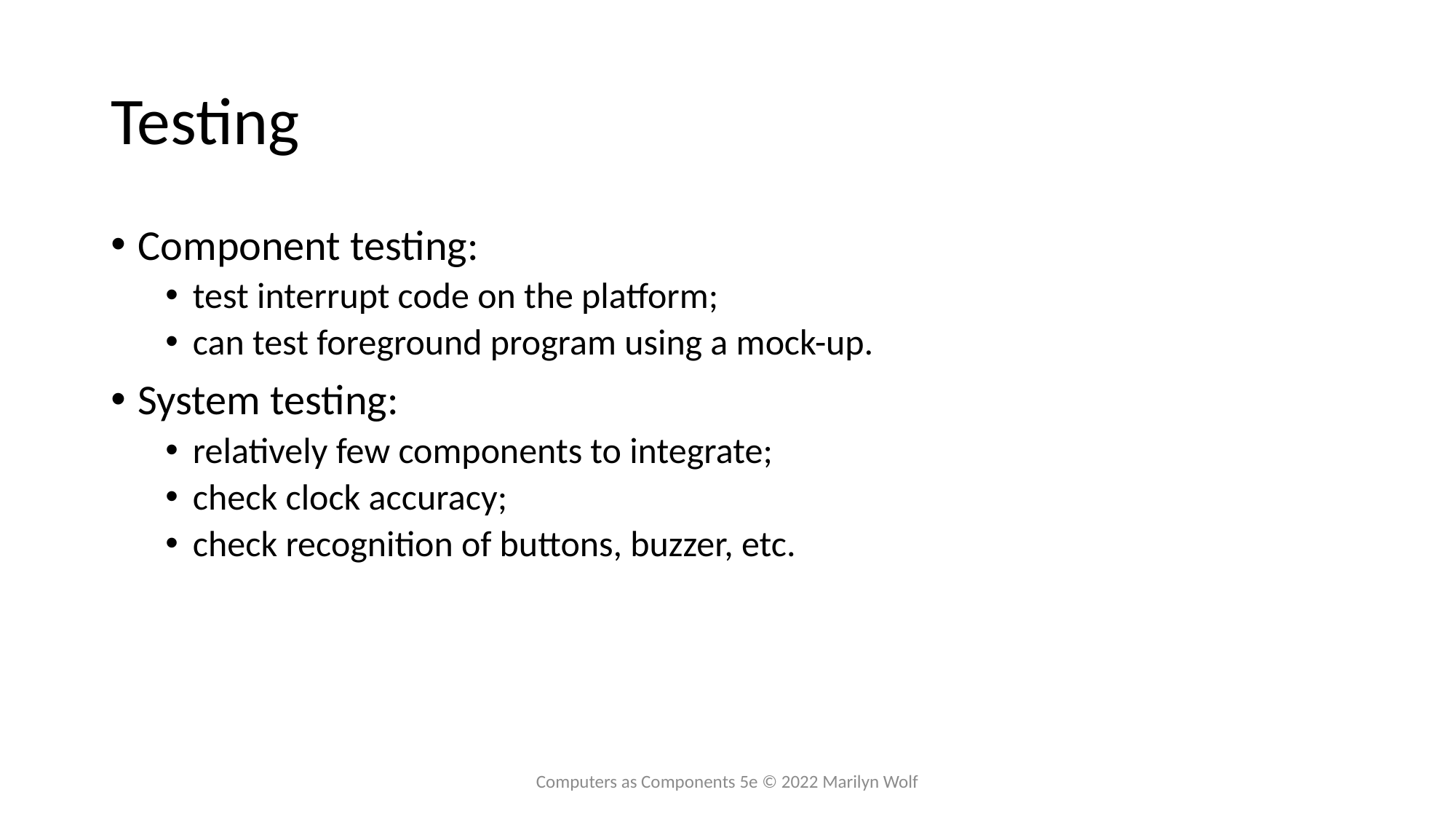

# Testing
Component testing:
test interrupt code on the platform;
can test foreground program using a mock-up.
System testing:
relatively few components to integrate;
check clock accuracy;
check recognition of buttons, buzzer, etc.
Computers as Components 5e © 2022 Marilyn Wolf